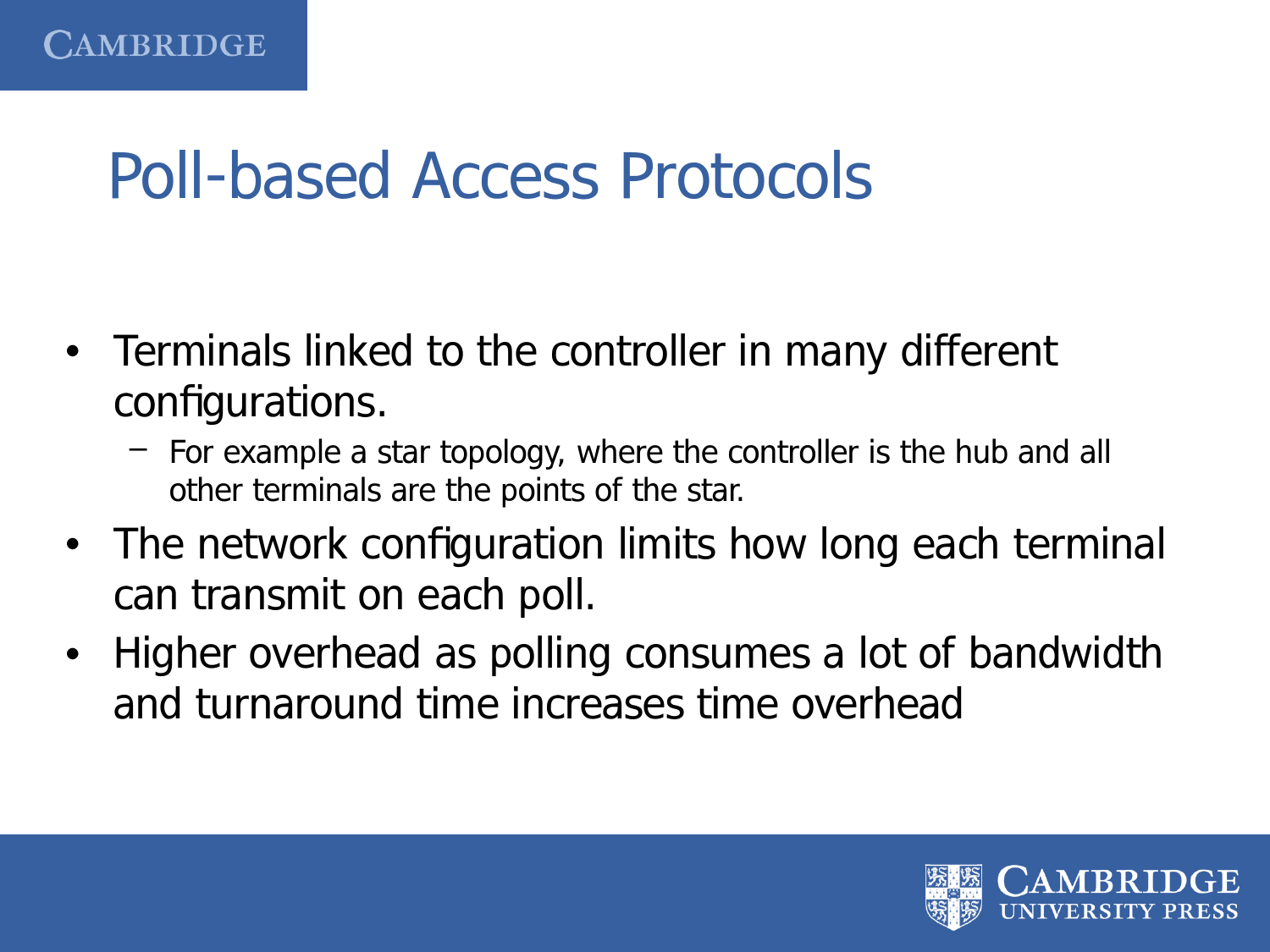

# Poll-based Access Protocols
Terminals linked to the controller in many different configurations.
For example a star topology, where the controller is the hub and all other terminals are the points of the star.
The network configuration limits how long each terminal can transmit on each poll.
Higher overhead as polling consumes a lot of bandwidth and turnaround time increases time overhead